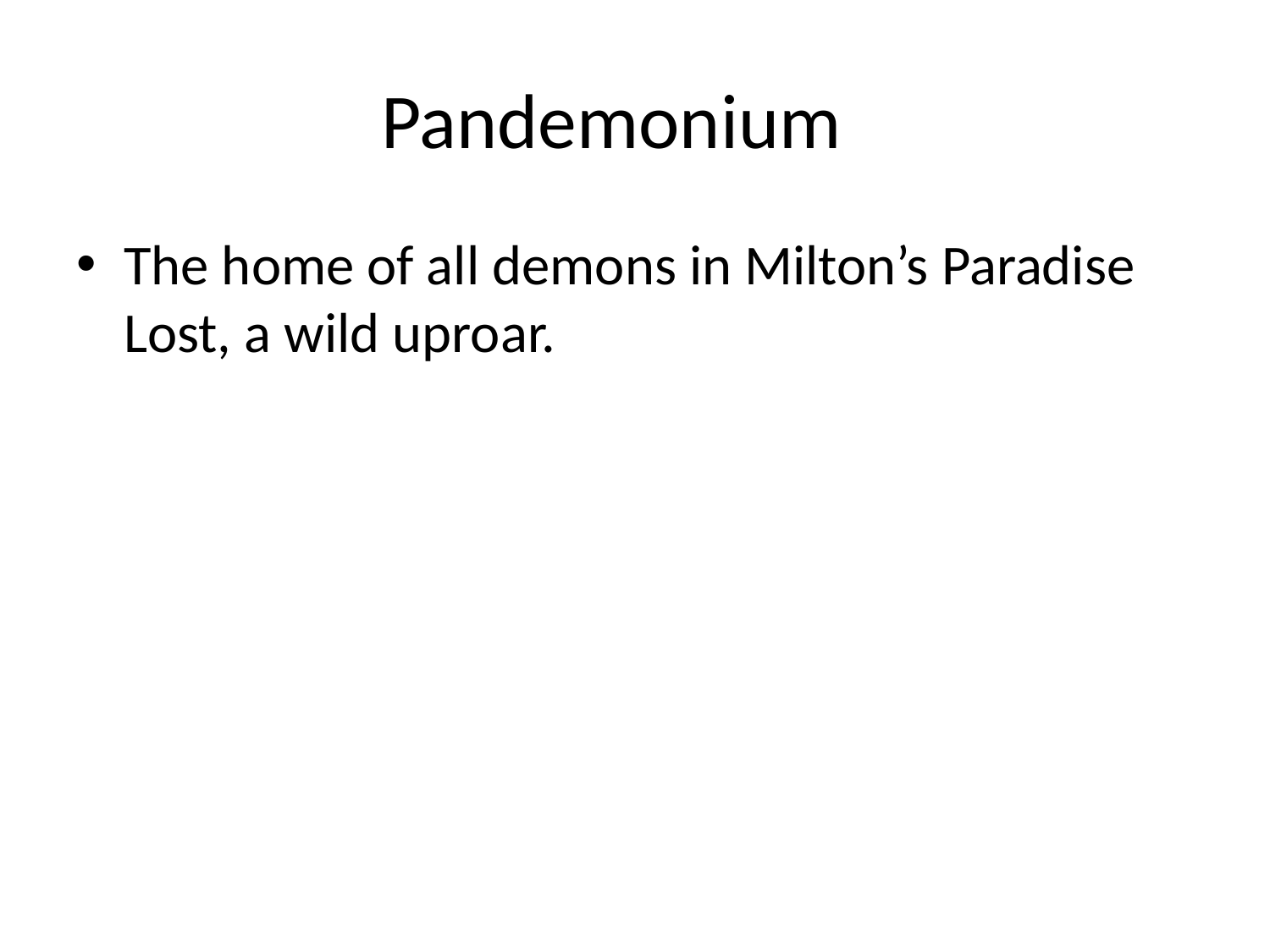

# Pandemonium
The home of all demons in Milton’s Paradise Lost, a wild uproar.